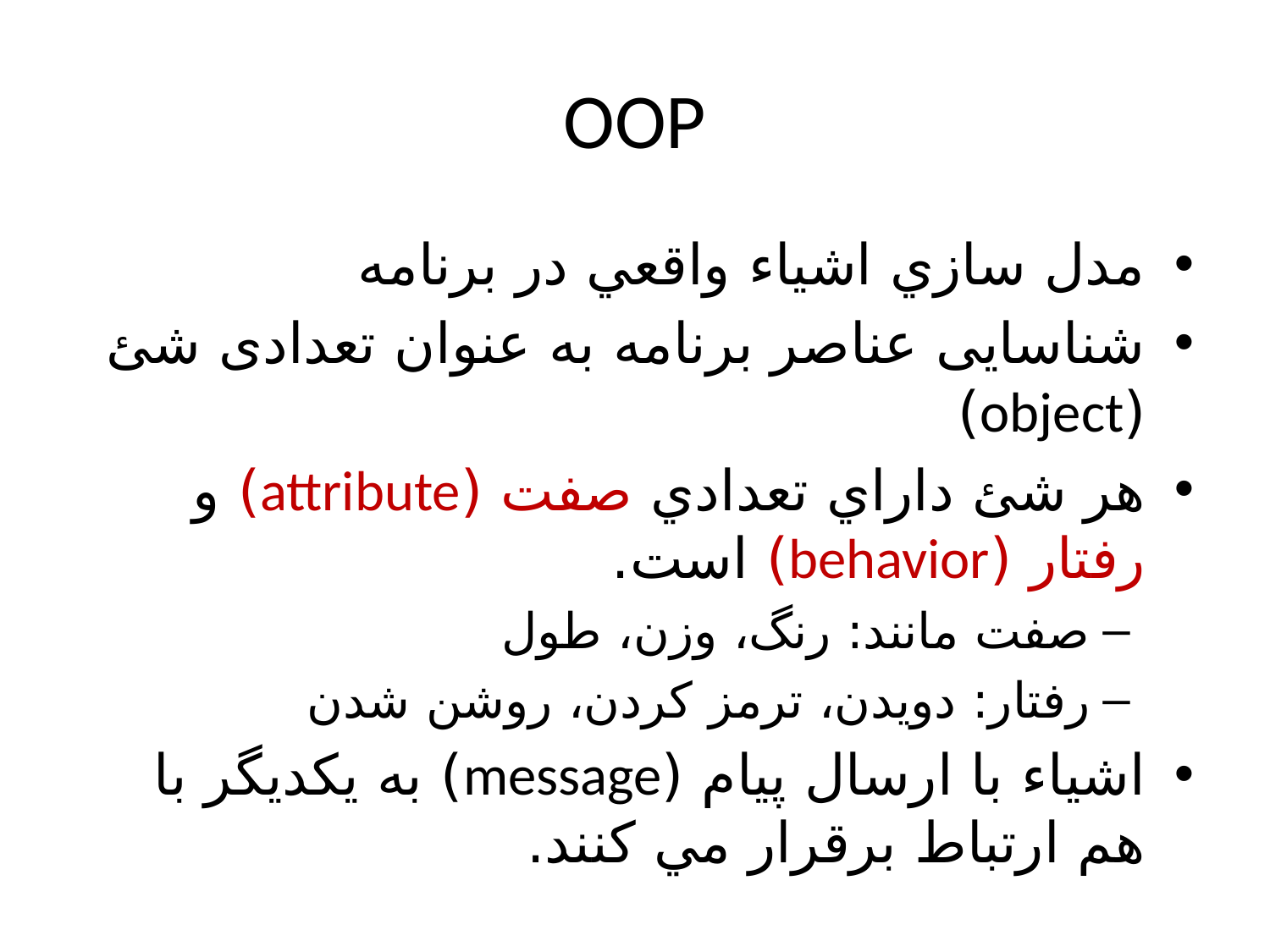

# OOP
مدل سازي اشياء واقعي در برنامه
شناسایی عناصر برنامه به عنوان تعدادی شئ (object)
هر شئ داراي تعدادي صفت (attribute) و رفتار (behavior) است.
صفت مانند: رنگ، وزن، طول
رفتار: دويدن، ترمز کردن، روشن شدن
اشياء با ارسال پيام (message) به يکديگر با هم ارتباط برقرار مي کنند.